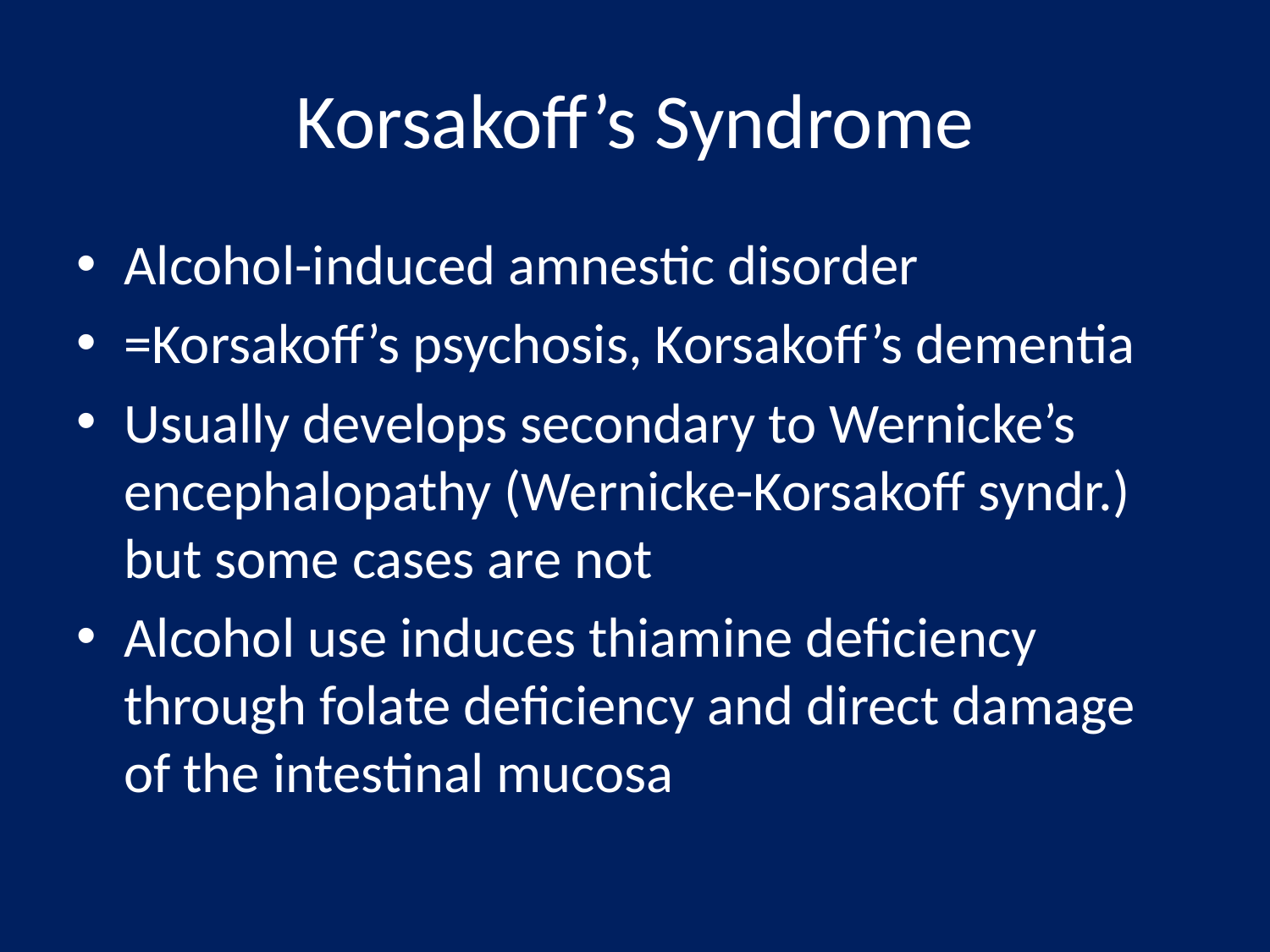

# Korsakoff’s Syndrome
Alcohol-induced amnestic disorder
=Korsakoff’s psychosis, Korsakoff’s dementia
Usually develops secondary to Wernicke’s encephalopathy (Wernicke-Korsakoff syndr.) but some cases are not
Alcohol use induces thiamine deficiency through folate deficiency and direct damage of the intestinal mucosa